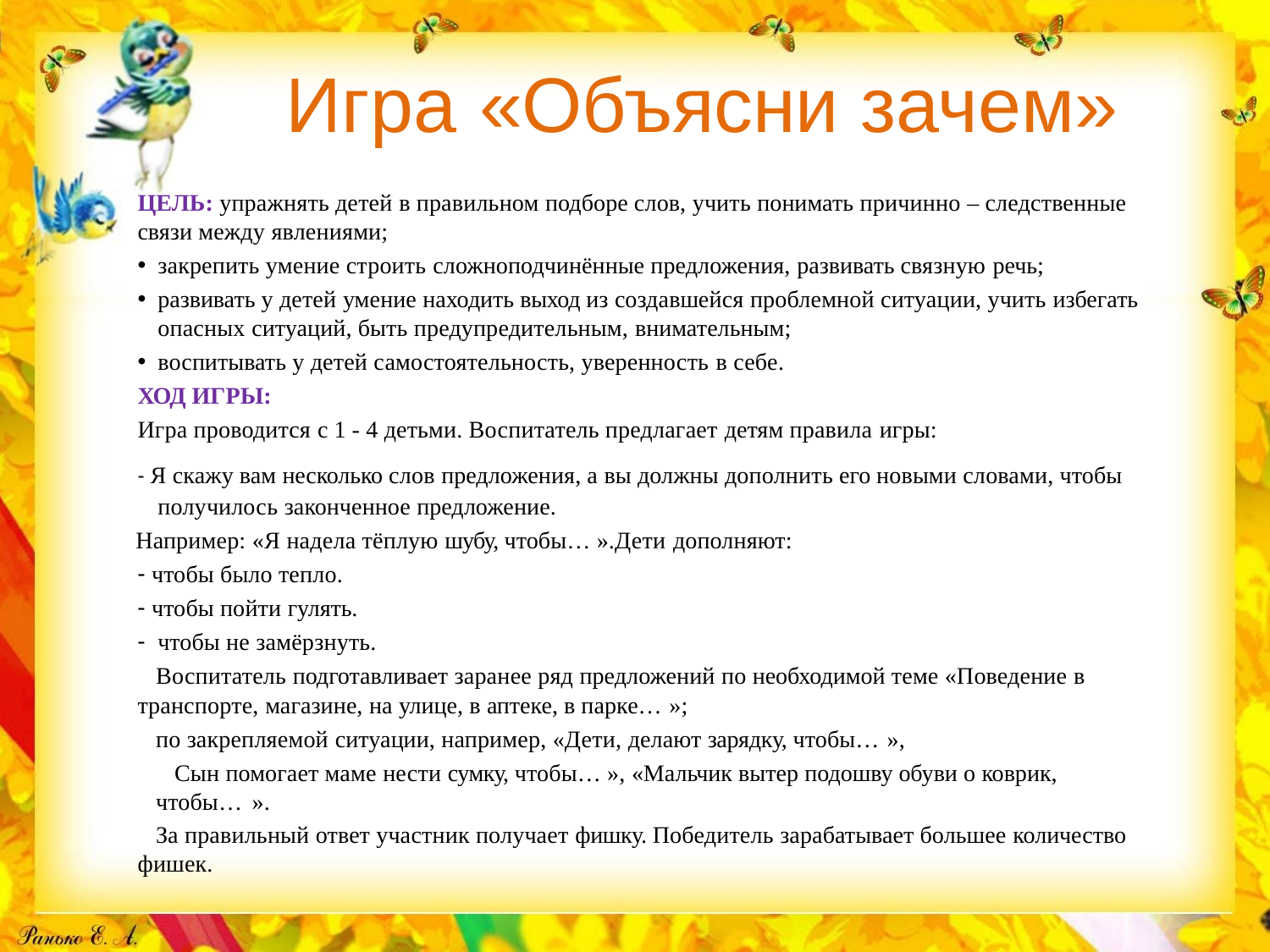

# Игра «Объясни зачем»
ЦЕЛЬ: упражнять детей в правильном подборе слов, учить понимать причинно – следственные  связи между явлениями;
закрепить умение строить сложноподчинённые предложения, развивать связную речь;
развивать у детей умение находить выход из создавшейся проблемной ситуации, учить избегать  опасных ситуаций, быть предупредительным, внимательным;
воспитывать у детей самостоятельность, уверенность в себе.
ХОД ИГРЫ:
Игра проводится с 1 - 4 детьми. Воспитатель предлагает детям правила игры:
- Я скажу вам несколько слов предложения, а вы должны дополнить его новыми словами, чтобы  получилось законченное предложение.
Например: «Я надела тёплую шубу, чтобы… ».Дети дополняют:
чтобы было тепло.
чтобы пойти гулять.
чтобы не замёрзнуть.
Воспитатель подготавливает заранее ряд предложений по необходимой теме «Поведение в  транспорте, магазине, на улице, в аптеке, в парке… »;
по закрепляемой ситуации, например, «Дети, делают зарядку, чтобы… »,
Сын помогает маме нести сумку, чтобы… », «Мальчик вытер подошву обуви о коврик, чтобы… ».
За правильный ответ участник получает фишку. Победитель зарабатывает большее количество  фишек.